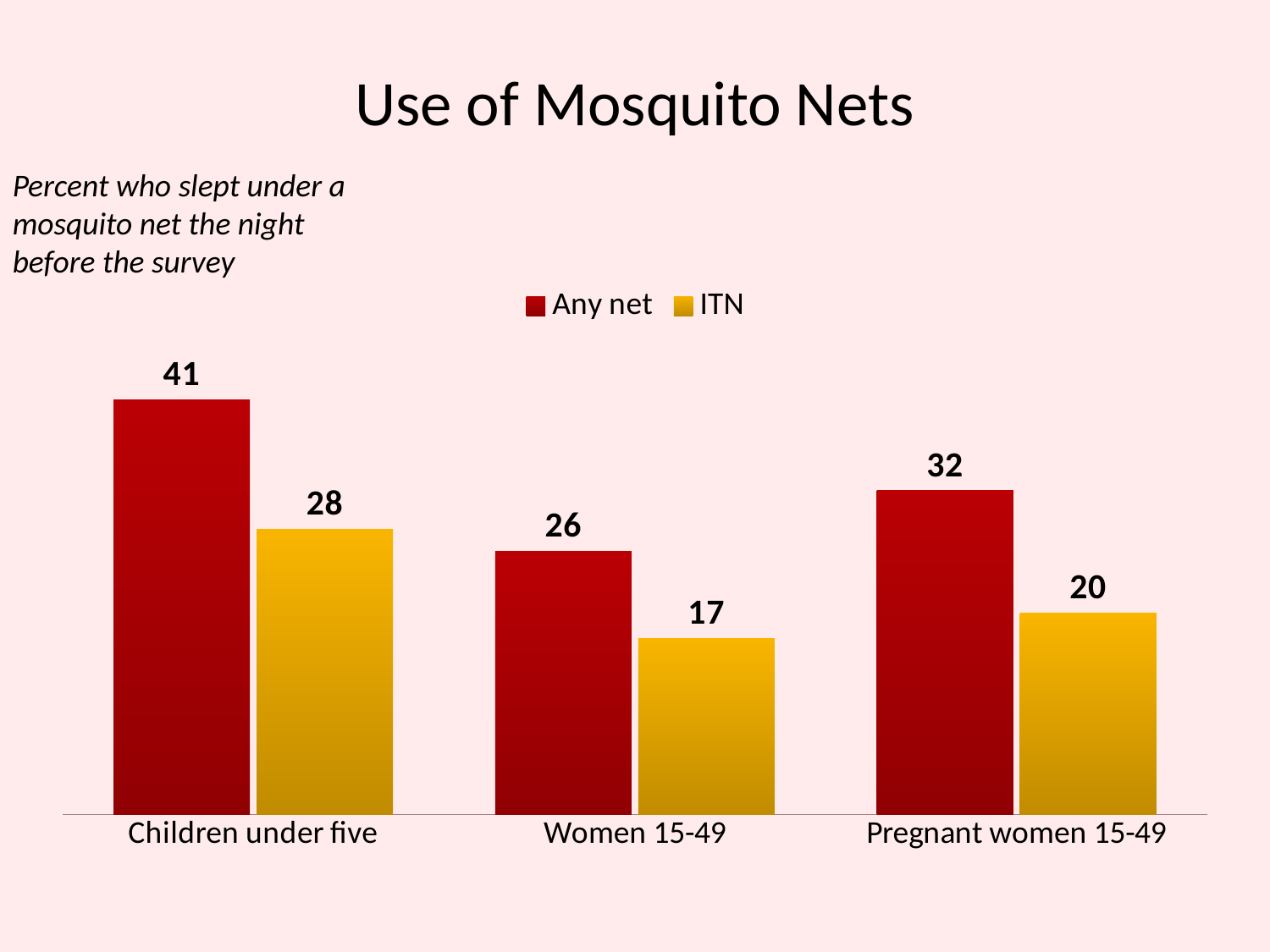

# Use of Mosquito Nets
Percent who slept under a mosquito net the night before the survey

### Chart

| Category | Any net | ITN |
|---|---|---|
| Children under five | 41.0 | 28.2 |
| Women 15-49 | 26.0 | 17.4 |
| Pregnant women 15-49 | 32.0 | 19.9 |